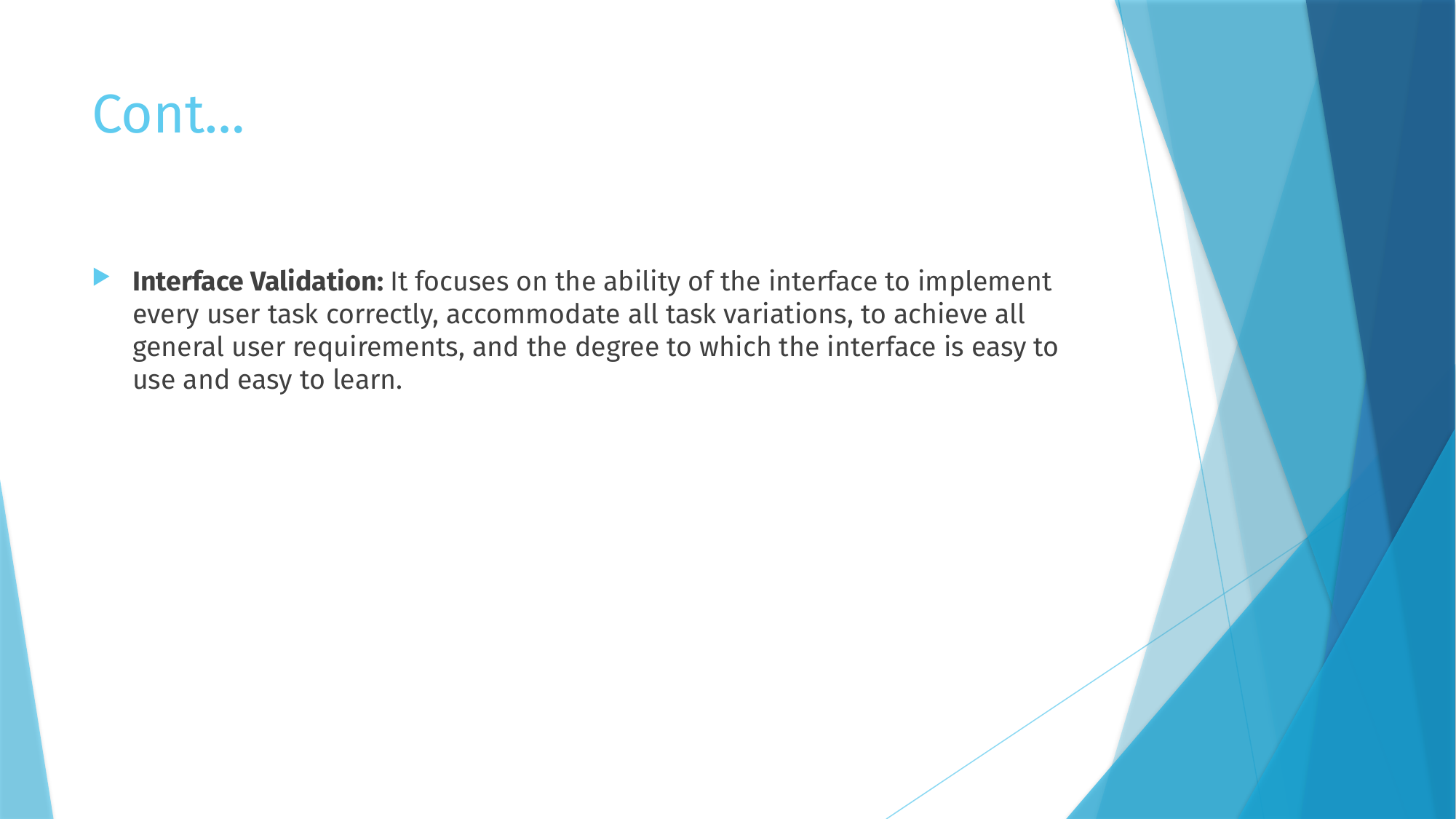

# Cont…
Interface Validation: It focuses on the ability of the interface to implement every user task correctly, accommodate all task variations, to achieve all general user requirements, and the degree to which the interface is easy to use and easy to learn.